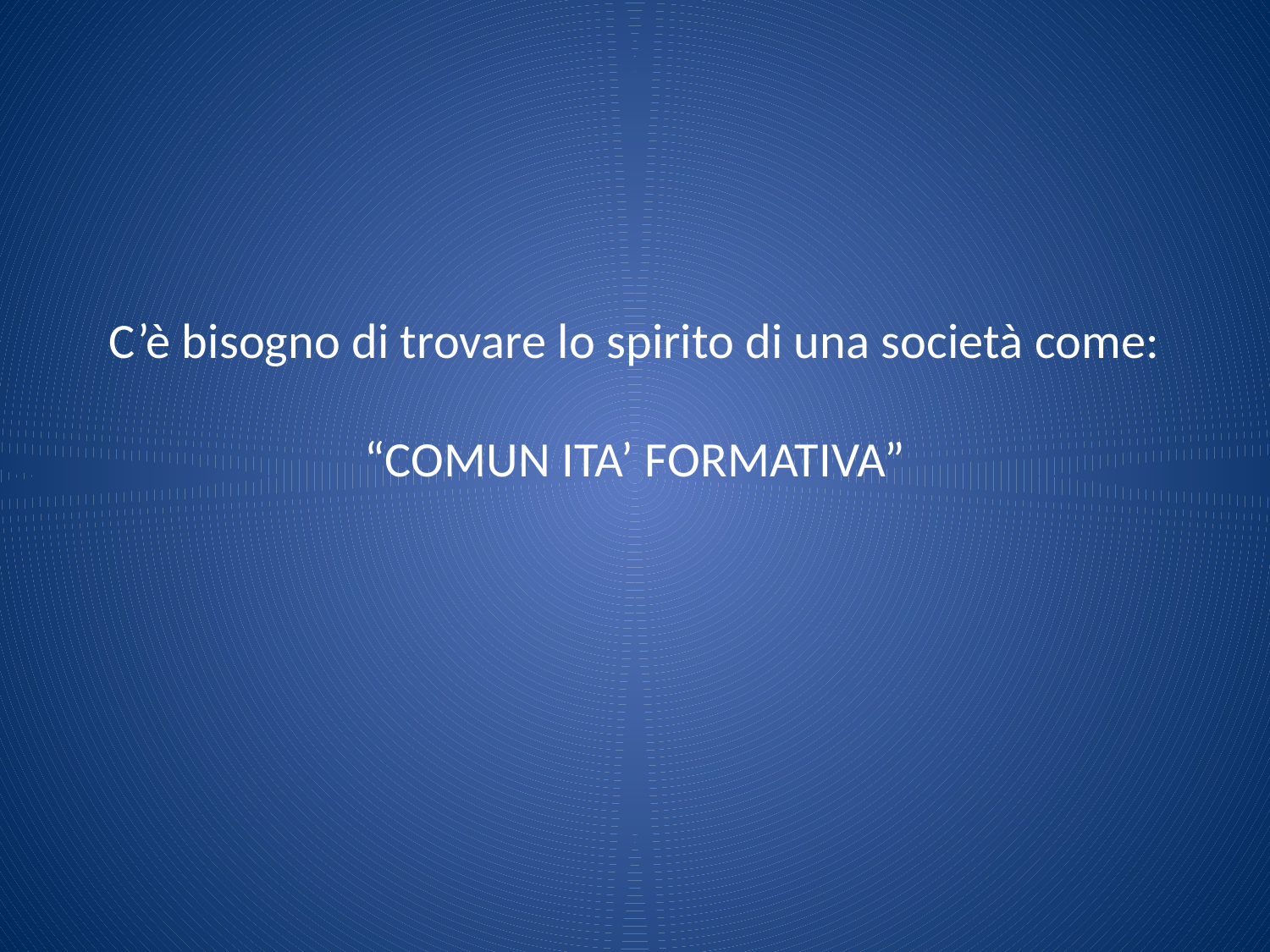

# C’è bisogno di trovare lo spirito di una società come: “COMUN ITA’ FORMATIVA”